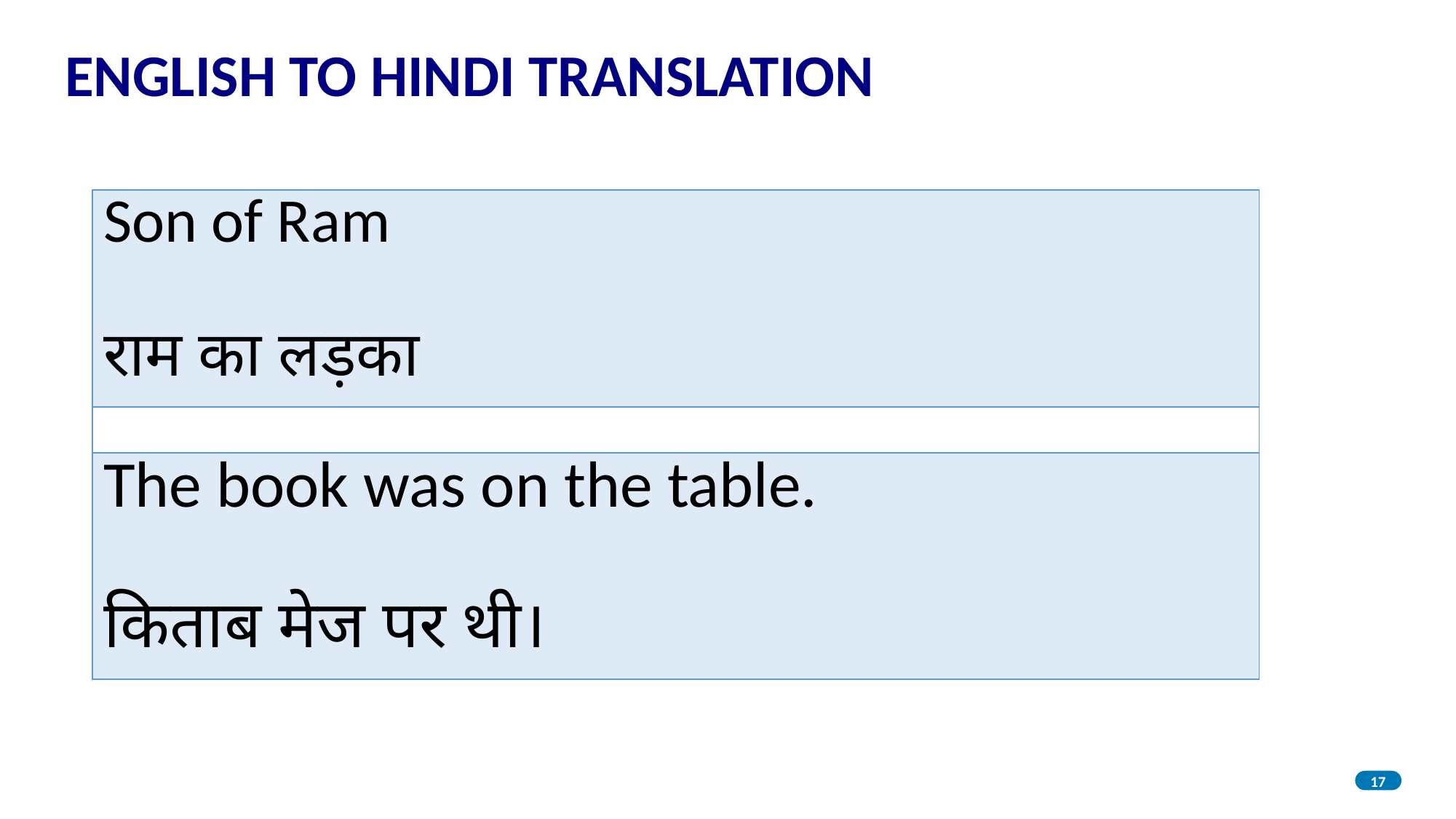

ENGLISH TO HINDI TRANSLATION
| Son of Ram राम का लड़का |
| --- |
|  |
| The book was on the table. किताब मेज पर थी। |
17